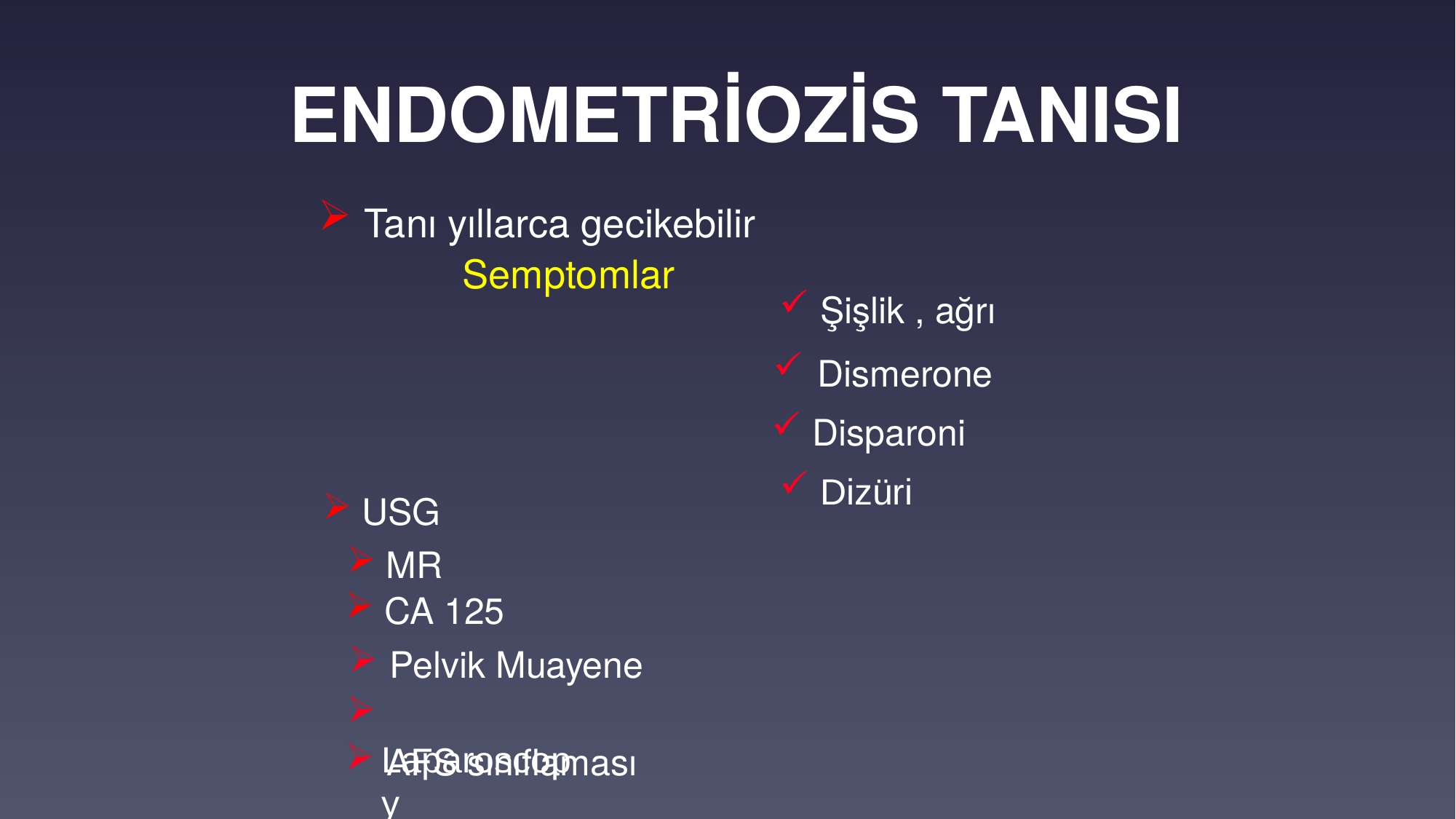

# ENDOMETRİOZİS TANISI
 Tanı yıllarca gecikebilir
     Semptomlar
Şişlik , ağrı
 Dismerone
Disparoni
Dizüri
 USG
 MR
 CA 125
Pelvik Muayene
 Laparoscopy
AFS sınıflaması